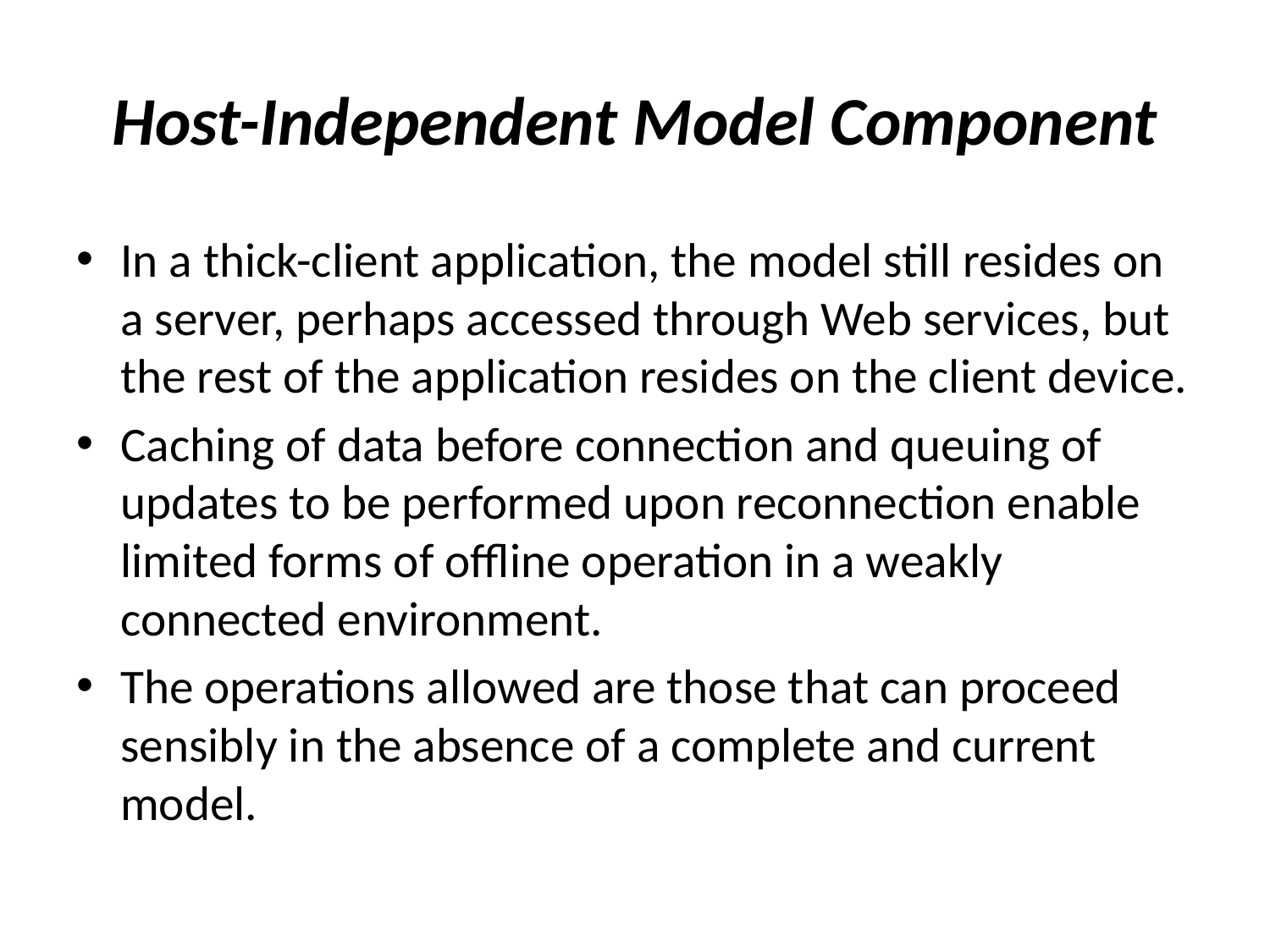

# Host-Independent Model Component
In a thick-client application, the model still resides on a server, perhaps accessed through Web services, but the rest of the application resides on the client device.
Caching of data before connection and queuing of updates to be performed upon reconnection enable limited forms of offline operation in a weakly connected environment.
The operations allowed are those that can proceed sensibly in the absence of a complete and current model.